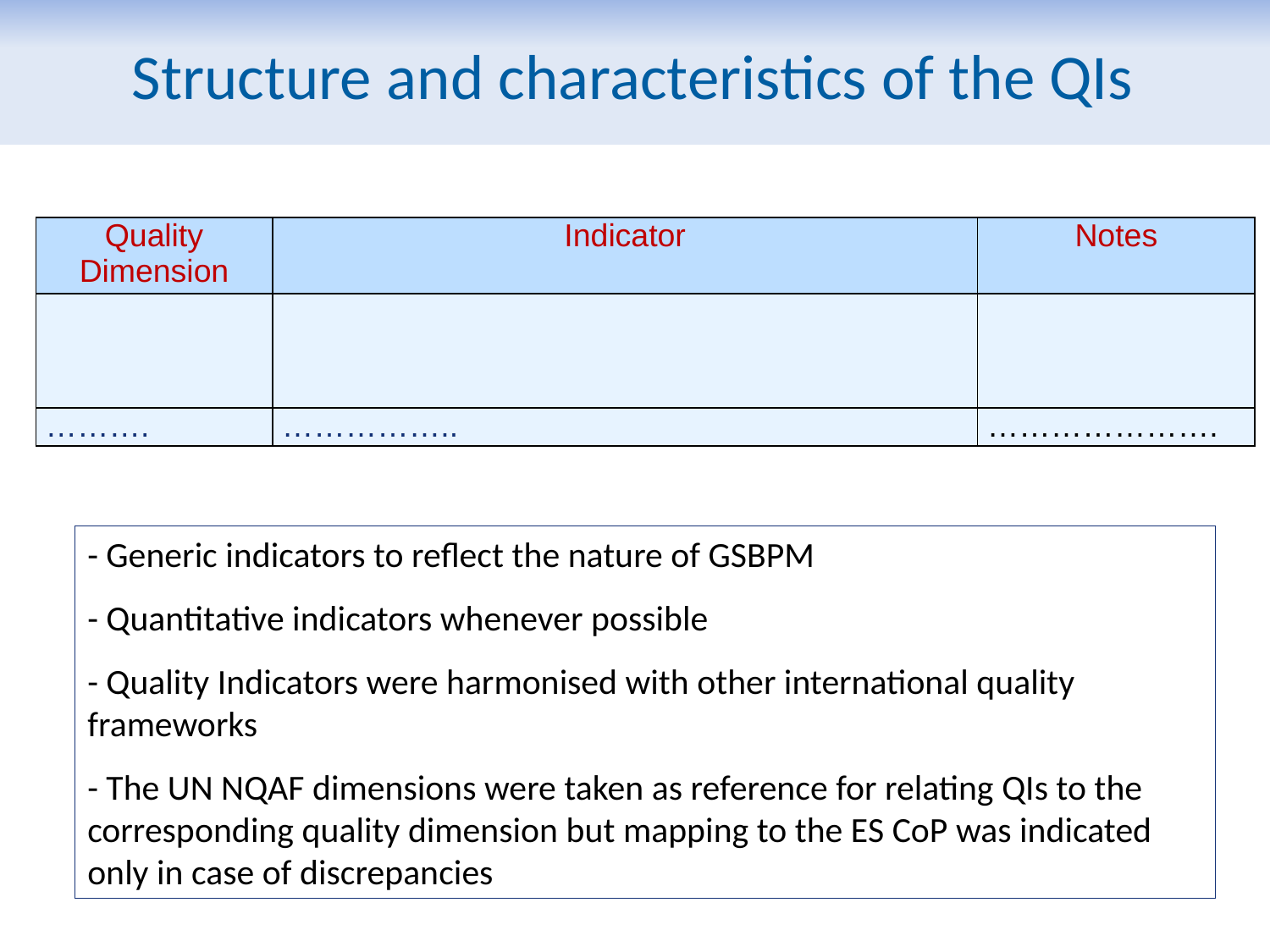

Structure and characteristics of the QIs

| Quality Dimension | Indicator | Notes |
| --- | --- | --- |
|  |  |  |
| ………. | …………….. | …………………. |
- Generic indicators to reflect the nature of GSBPM
- Quantitative indicators whenever possible
- Quality Indicators were harmonised with other international quality frameworks
- The UN NQAF dimensions were taken as reference for relating QIs to the corresponding quality dimension but mapping to the ES CoP was indicated only in case of discrepancies